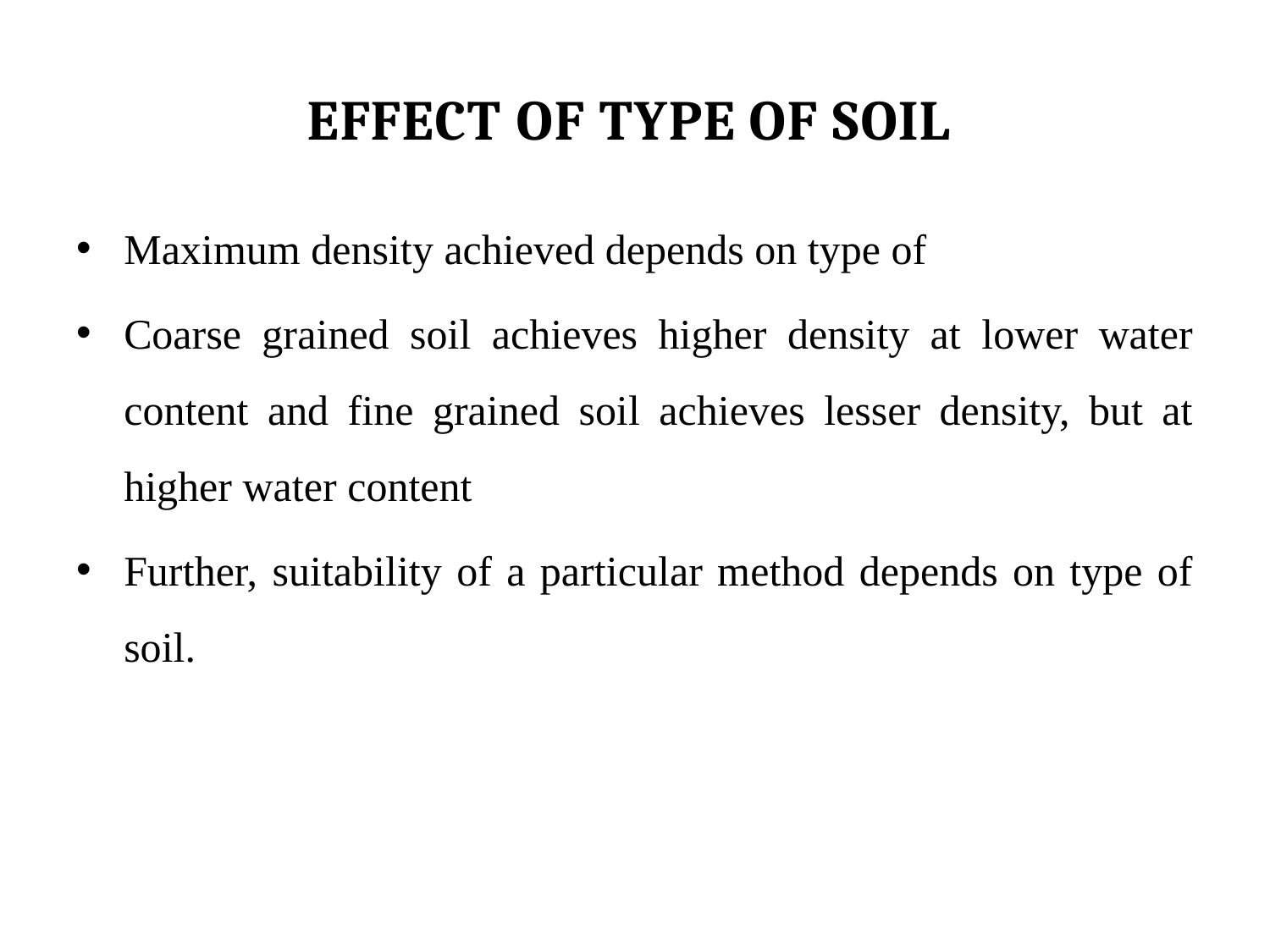

# EFFECT OF TYPE OF SOIL
Maximum density achieved depends on type of
Coarse grained soil achieves higher density at lower water content and fine grained soil achieves lesser density, but at higher water content
Further, suitability of a particular method depends on type of soil.